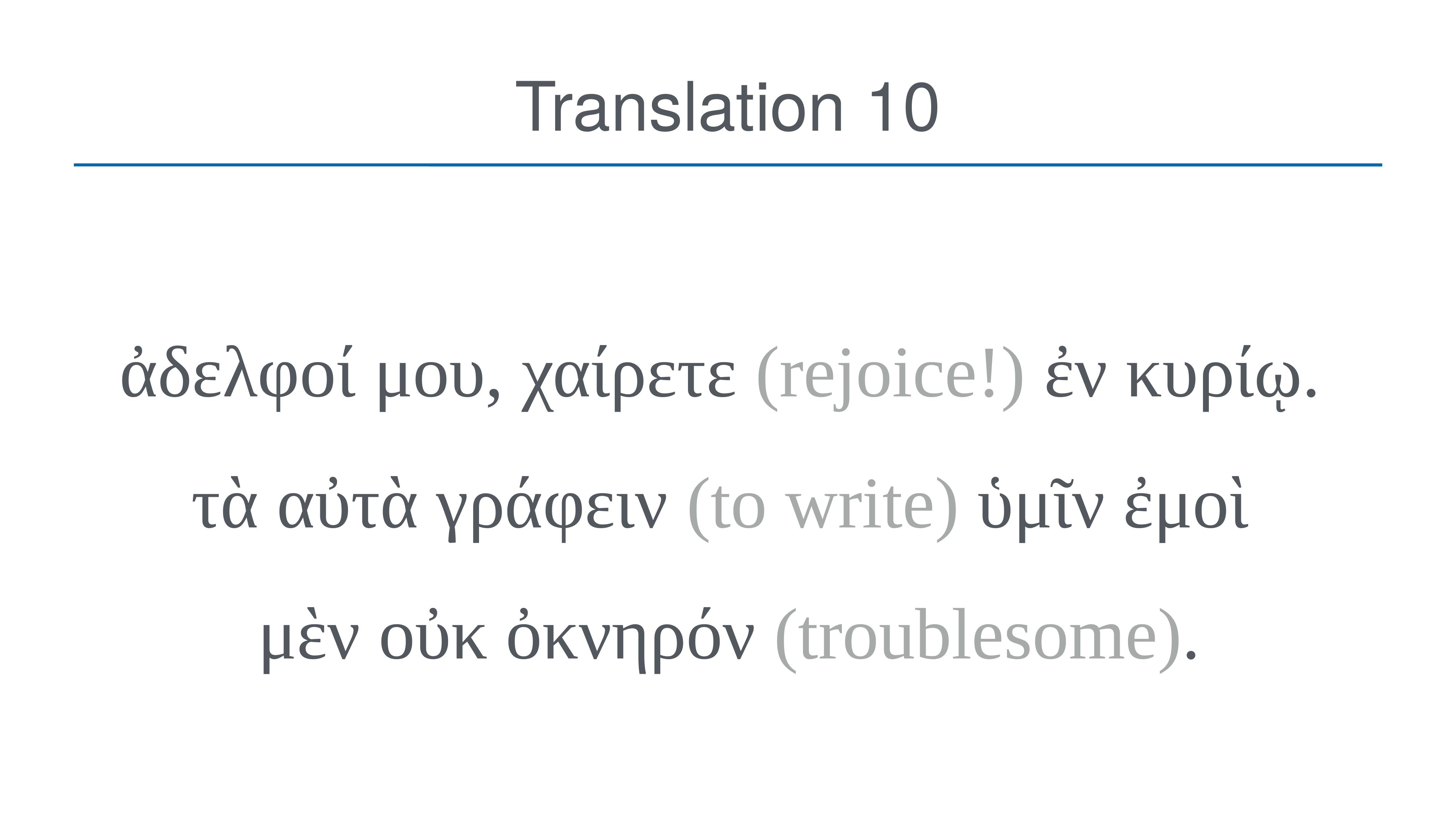

# Translation 10
ἀδελφοί μου, χαίρετε (rejoice!) ἐν κυρίῳ.
τὰ αὐτὰ γράφειν (to write) ὑμῖν ἐμοὶ
μὲν οὐκ ὀκνηρόν (troublesome).